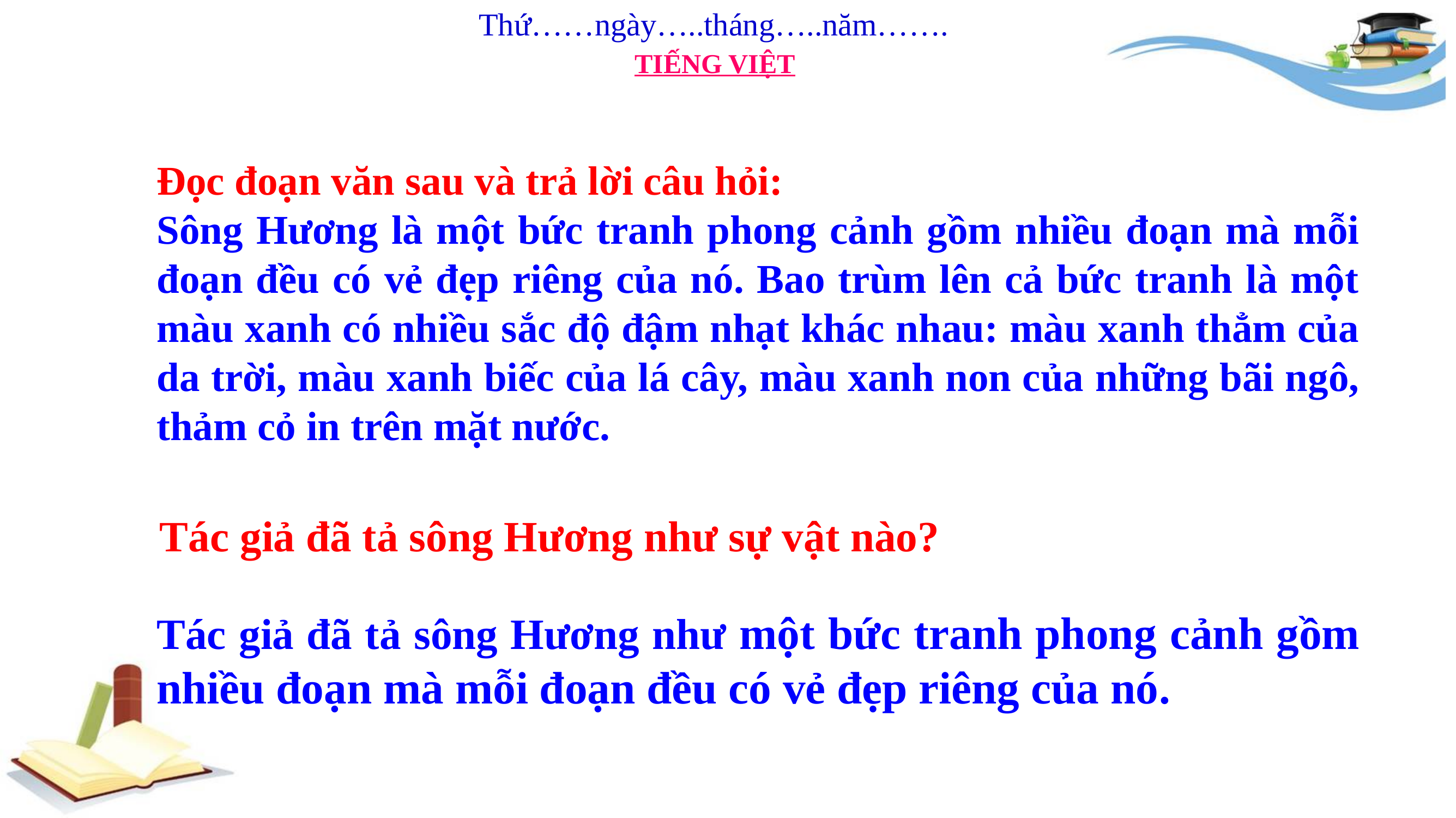

Thứ……ngày…..tháng…..năm…….
TIẾNG VIỆT
Đọc đoạn văn sau và trả lời câu hỏi:
Sông Hương là một bức tranh phong cảnh gồm nhiều đoạn mà mỗi đoạn đều có vẻ đẹp riêng của nó. Bao trùm lên cả bức tranh là một màu xanh có nhiều sắc độ đậm nhạt khác nhau: màu xanh thẳm của da trời, màu xanh biếc của lá cây, màu xanh non của những bãi ngô, thảm cỏ in trên mặt nước.
Tác giả đã tả sông Hương như sự vật nào?
Tác giả đã tả sông Hương như một bức tranh phong cảnh gồm nhiều đoạn mà mỗi đoạn đều có vẻ đẹp riêng của nó.